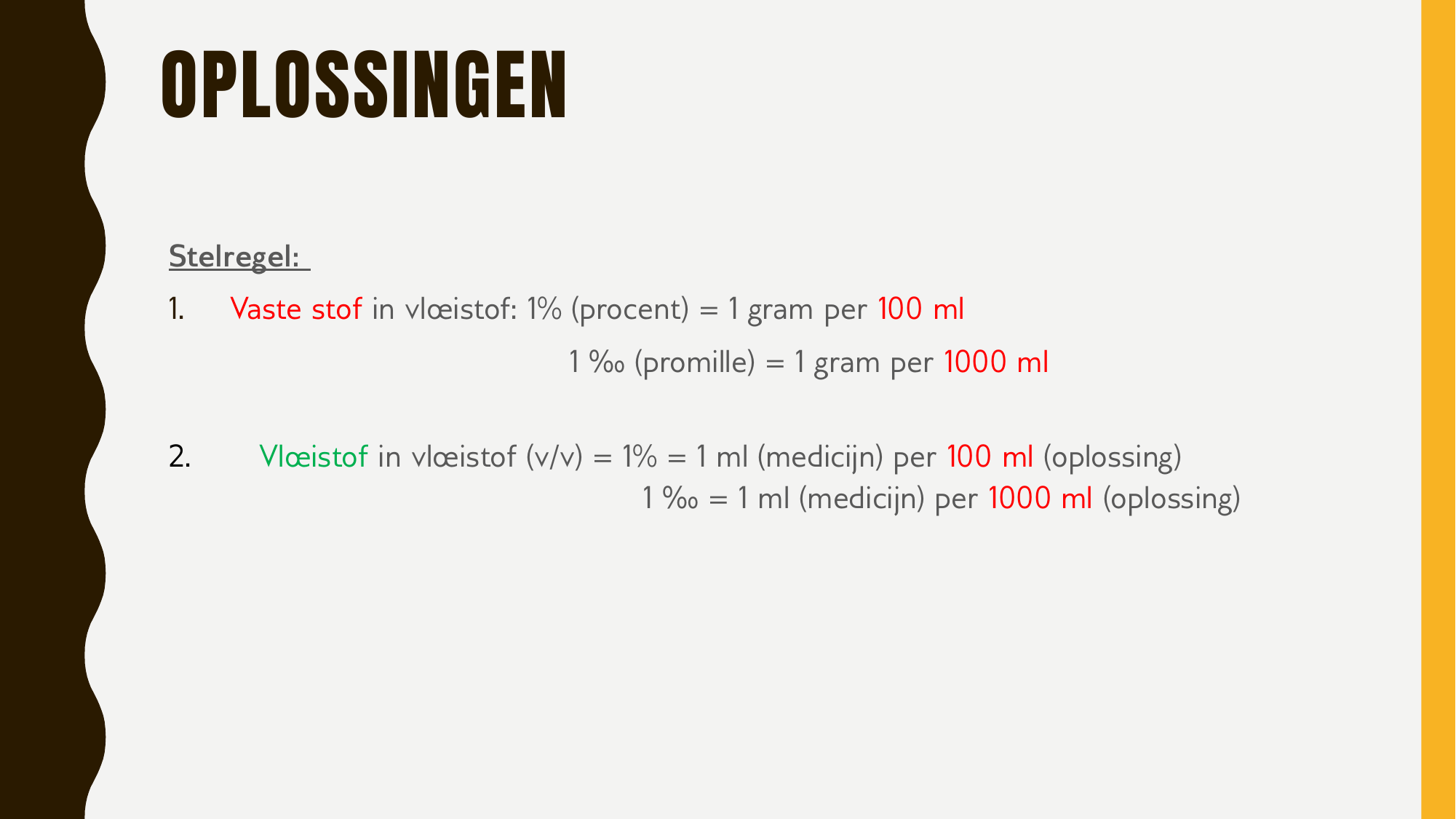

# Oplossingen

Stelregel:
Vaste stof in vloeistof: 1% (procent) = 1 gram per 100 ml
		                   1 ‰ (promille) = 1 gram per 1000 ml
2.       Vloeistof in vloeistof (v/v) = 1% = 1 ml (medicijn) per 100 ml (oplossing)
 				    1 ‰ = 1 ml (medicijn) per 1000 ml (oplossing)